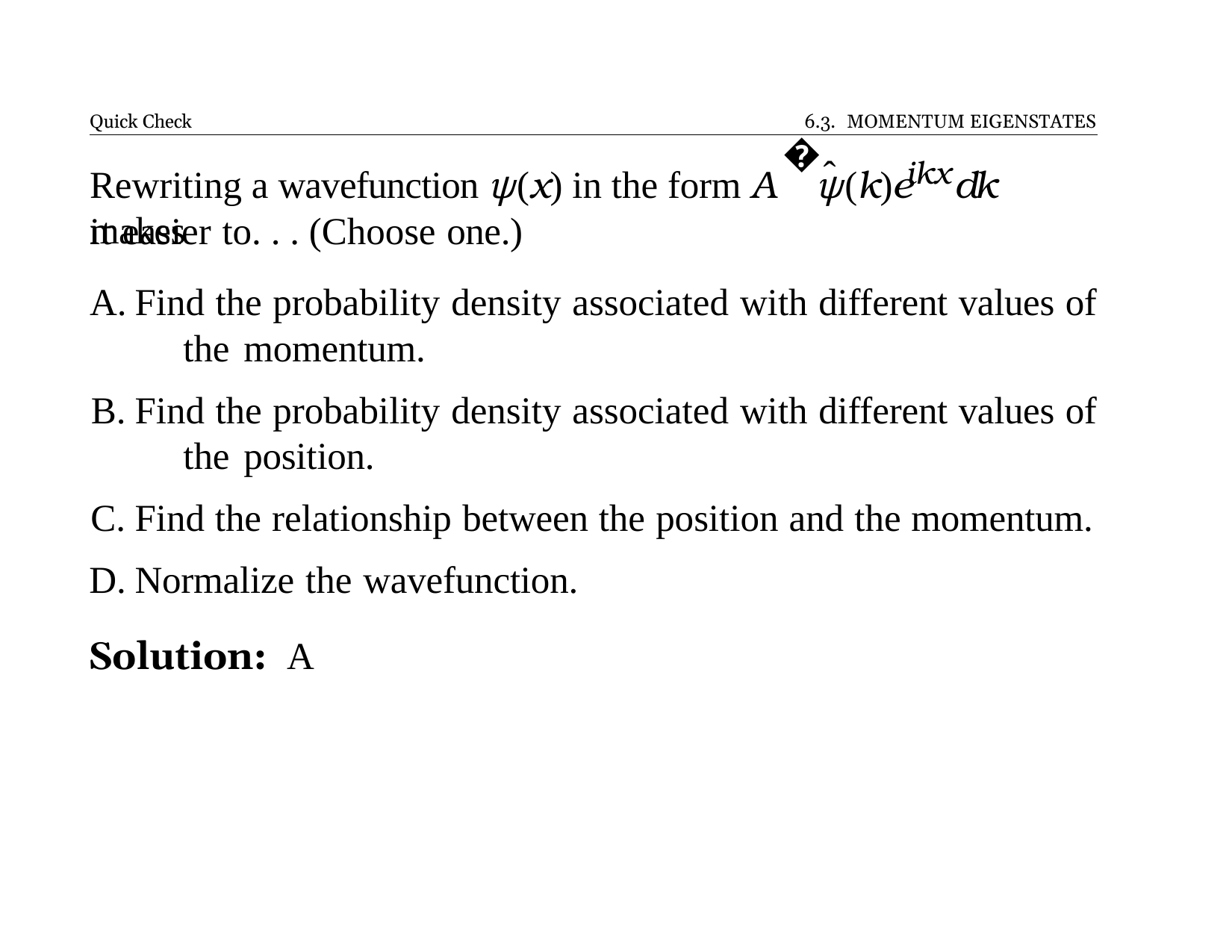

Quick Check	6.3. MOMENTUM EIGENSTATES
�

ˆ
ikx
Rewriting a wavefunction ψ(x) in the form A	ψ(k)e	dk makes
it easier to. . . (Choose one.)
Find the probability density associated with different values of 	the momentum.
Find the probability density associated with different values of 	the position.
Find the relationship between the position and the momentum.
Normalize the wavefunction.
Solution:	A